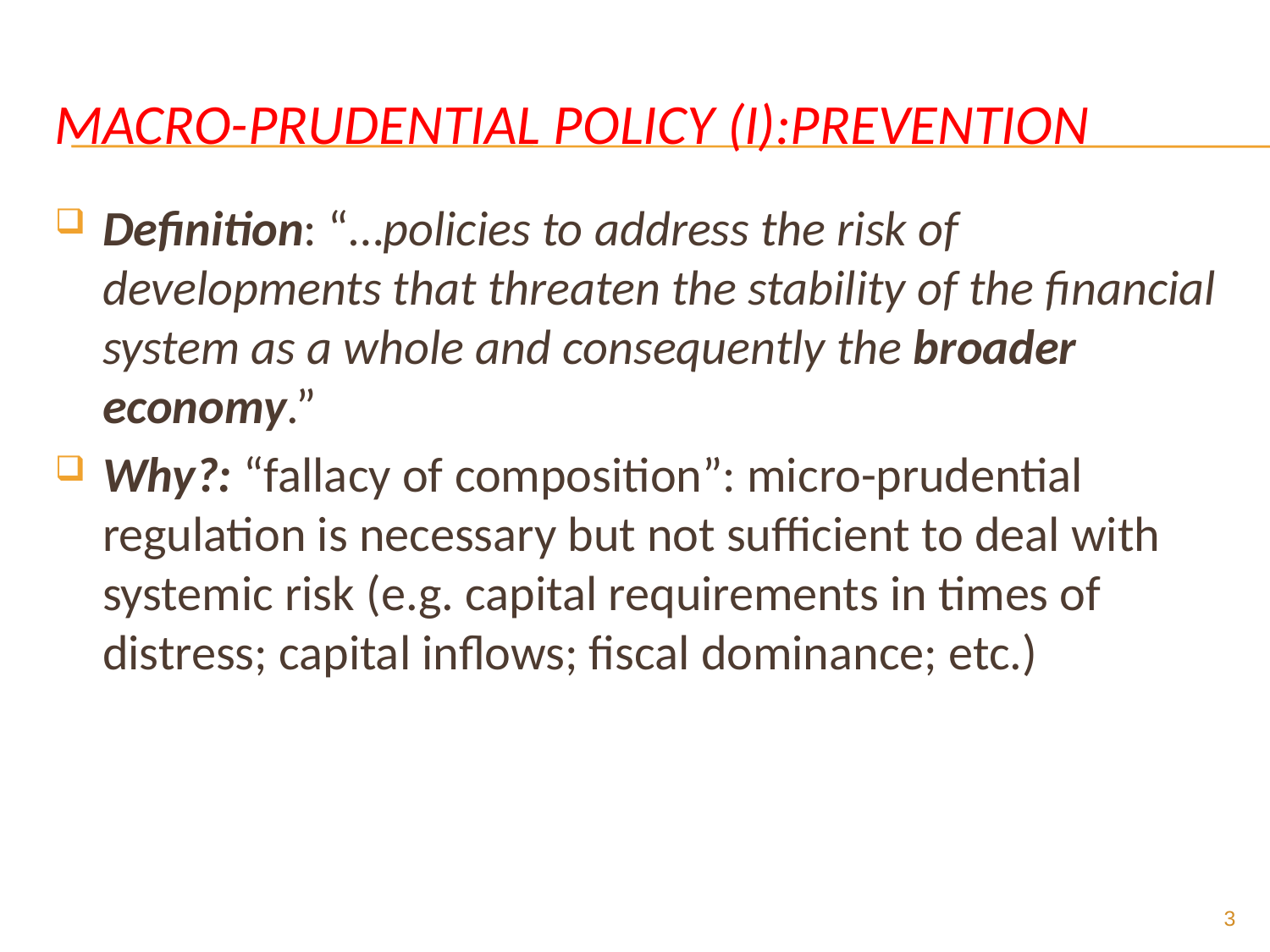

# macro-prudential policy (I):prevention
Definition: “…policies to address the risk of developments that threaten the stability of the financial system as a whole and consequently the broader economy.”
Why?: “fallacy of composition”: micro-prudential regulation is necessary but not sufficient to deal with systemic risk (e.g. capital requirements in times of distress; capital inflows; fiscal dominance; etc.)

3